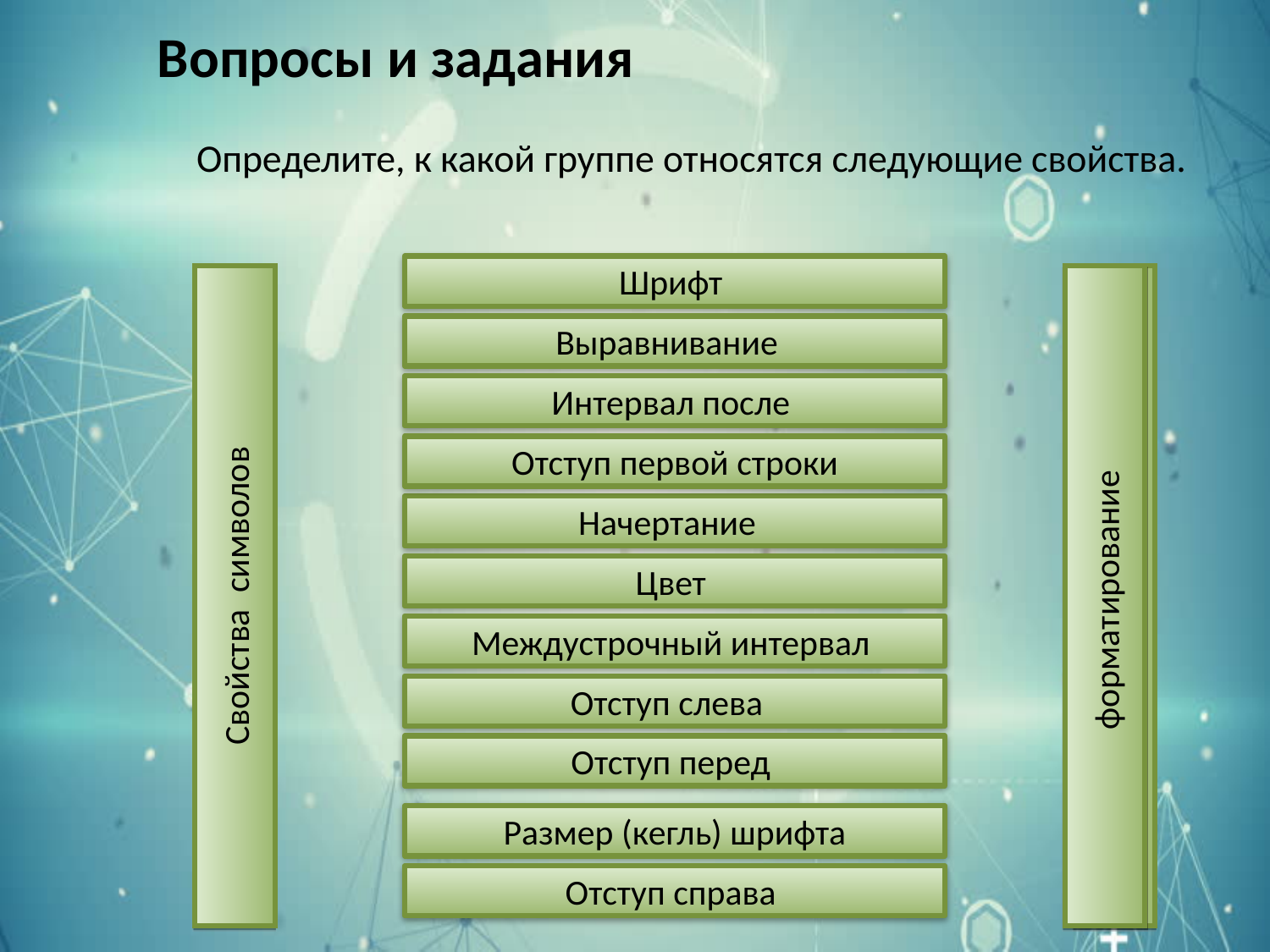

Вопросы и задания
Определите, к какой группе относятся следующие свойства.
Шрифт
Выравнивание
Интервал после
Отступ первой строки
Свойства  символов
Свойства  абзацев
Цвет
Междустрочный интервал
Отступ слева
Отступ перед
Размер (кегль) шрифта
Отступ справа
Начертание
форматирование